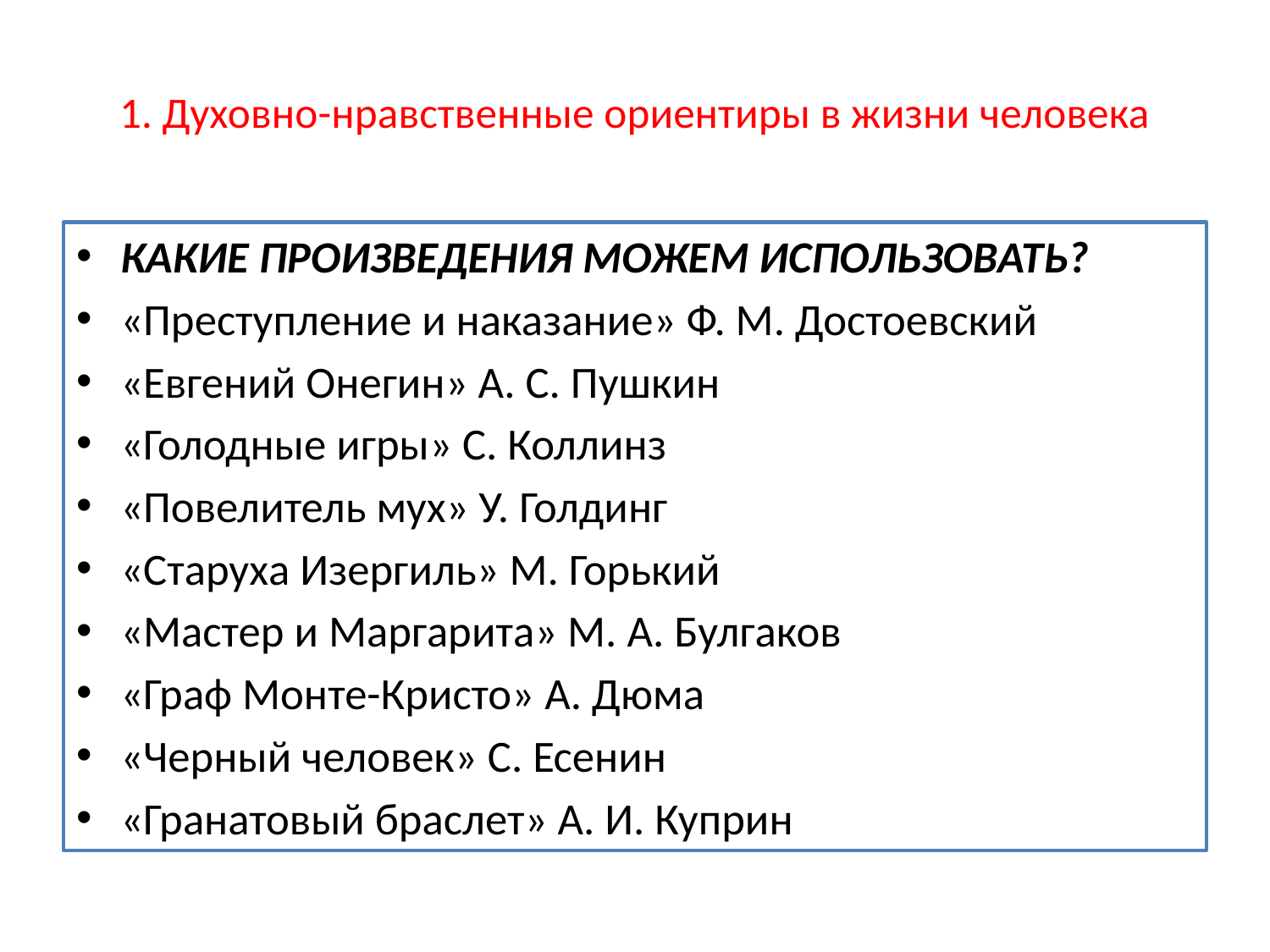

# 1. Духовно-нравственные ориентиры в жизни человека
КАКИЕ ПРОИЗВЕДЕНИЯ МОЖЕМ ИСПОЛЬЗОВАТЬ?
«Преступление и наказание» Ф. М. Достоевский
«Евгений Онегин» А. С. Пушкин
«Голодные игры» С. Коллинз
«Повелитель мух» У. Голдинг
«Старуха Изергиль» М. Горький
«Мастер и Маргарита» М. А. Булгаков
«Граф Монте-Кристо» А. Дюма
«Черный человек» С. Есенин
«Гранатовый браслет» А. И. Куприн